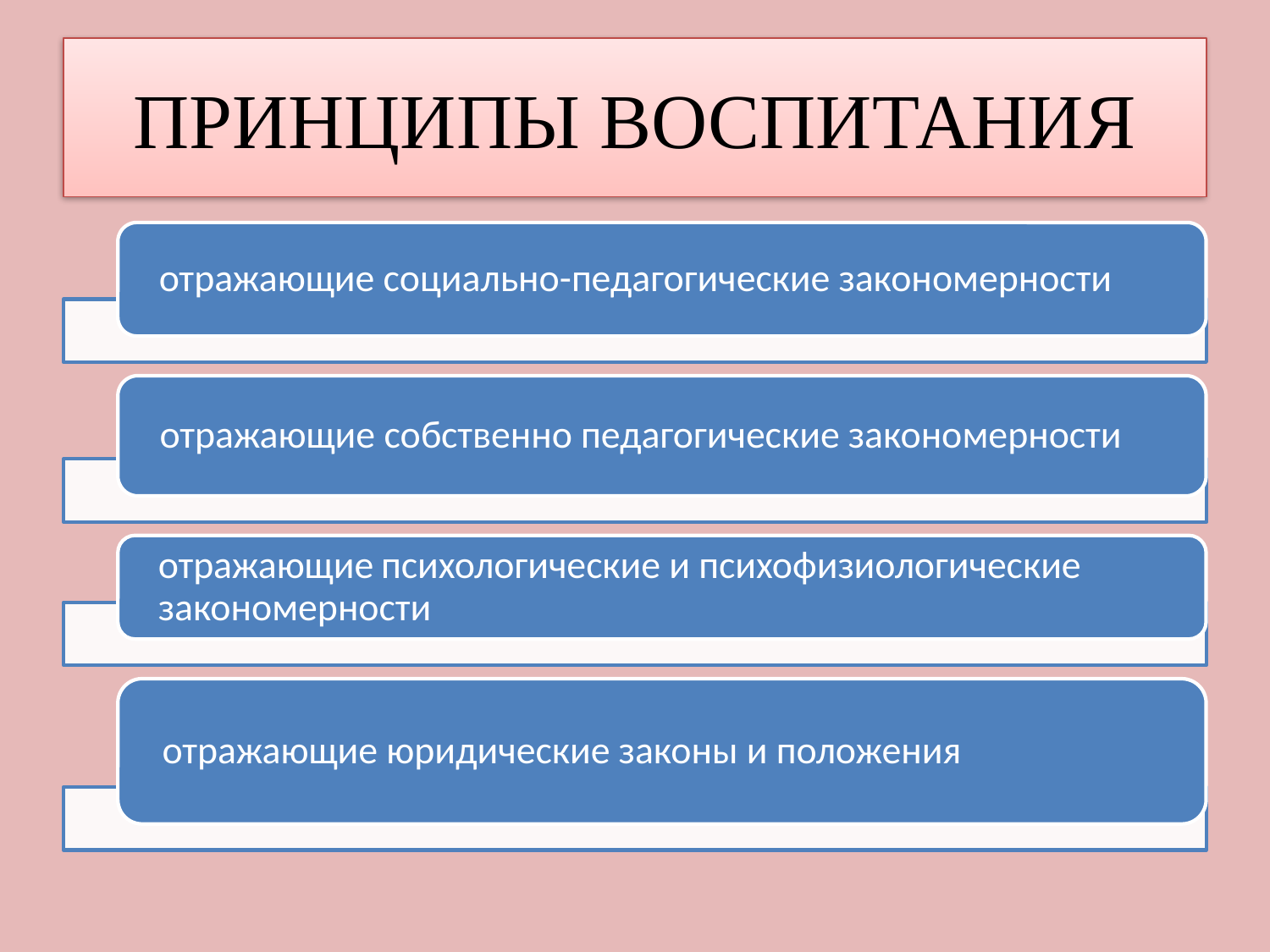

# ПРИНЦИПЫ ВОСПИТАНИЯ
отражающие социально-педагогические закономерности
отражающие собственно педагогические закономерности
отражающие психологические и психофизиологические закономерности
отражающие юридические законы и положения